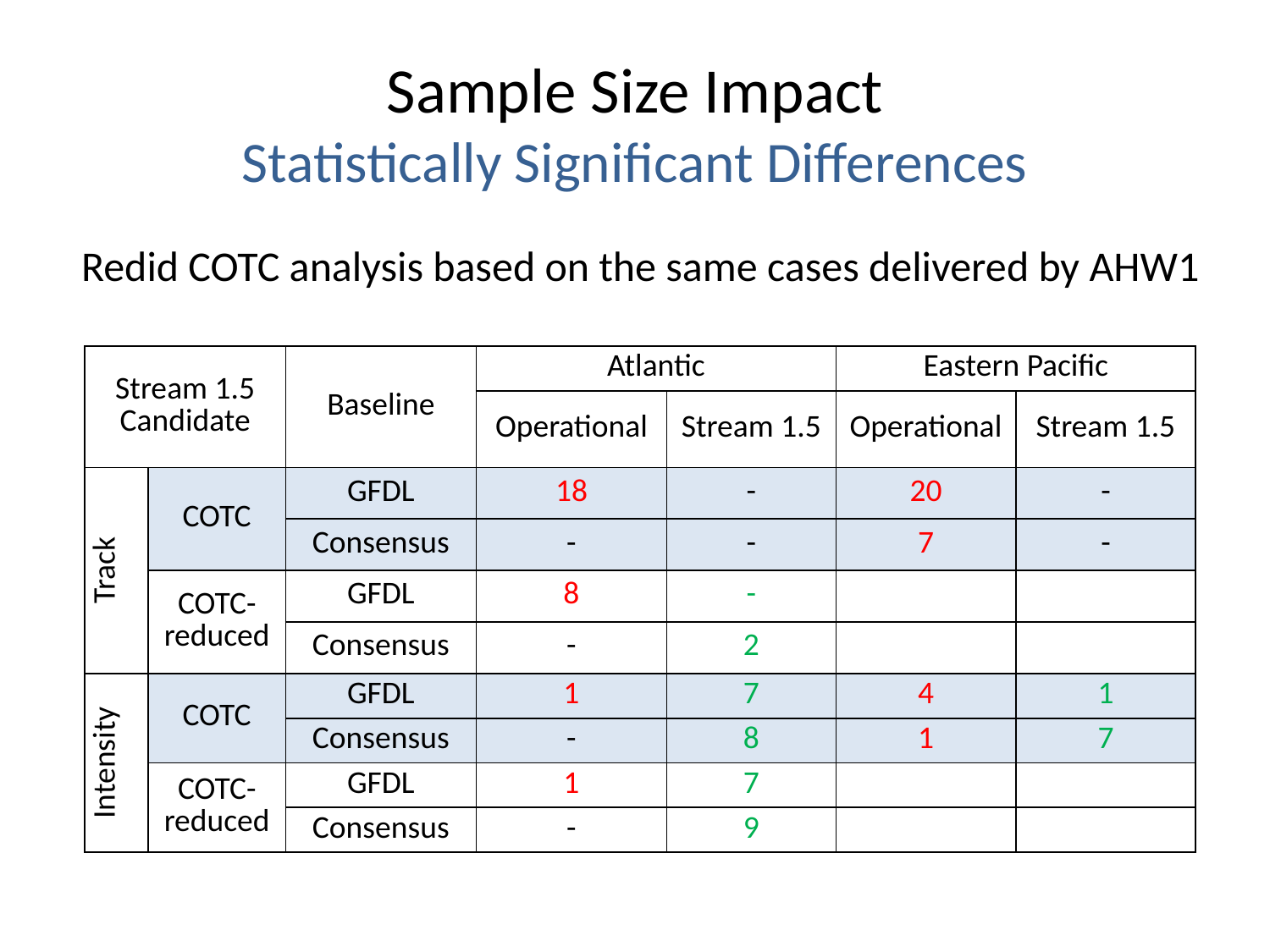

# Sample Size Impact Statistically Significant Differences
Redid COTC analysis based on the same cases delivered by AHW1
| Stream 1.5 Candidate |  | Baseline | Atlantic |  | Eastern Pacific |  |
| --- | --- | --- | --- | --- | --- | --- |
|  |  |  | Operational | Stream 1.5 | Operational | Stream 1.5 |
| Track | COTC | GFDL | 18 | - | 20 | - |
|  |  | Consensus | - | - | 7 | - |
|  | COTC-reduced | GFDL | 8 | - |  |  |
|  |  | Consensus | - | 2 |  |  |
| Intensity | COTC | GFDL | 1 | 7 | 4 | 1 |
|  |  | Consensus | - | 8 | 1 | 7 |
|  | COTC-reduced | GFDL | 1 | 7 |  |  |
|  |  | Consensus | - | 9 |  |  |